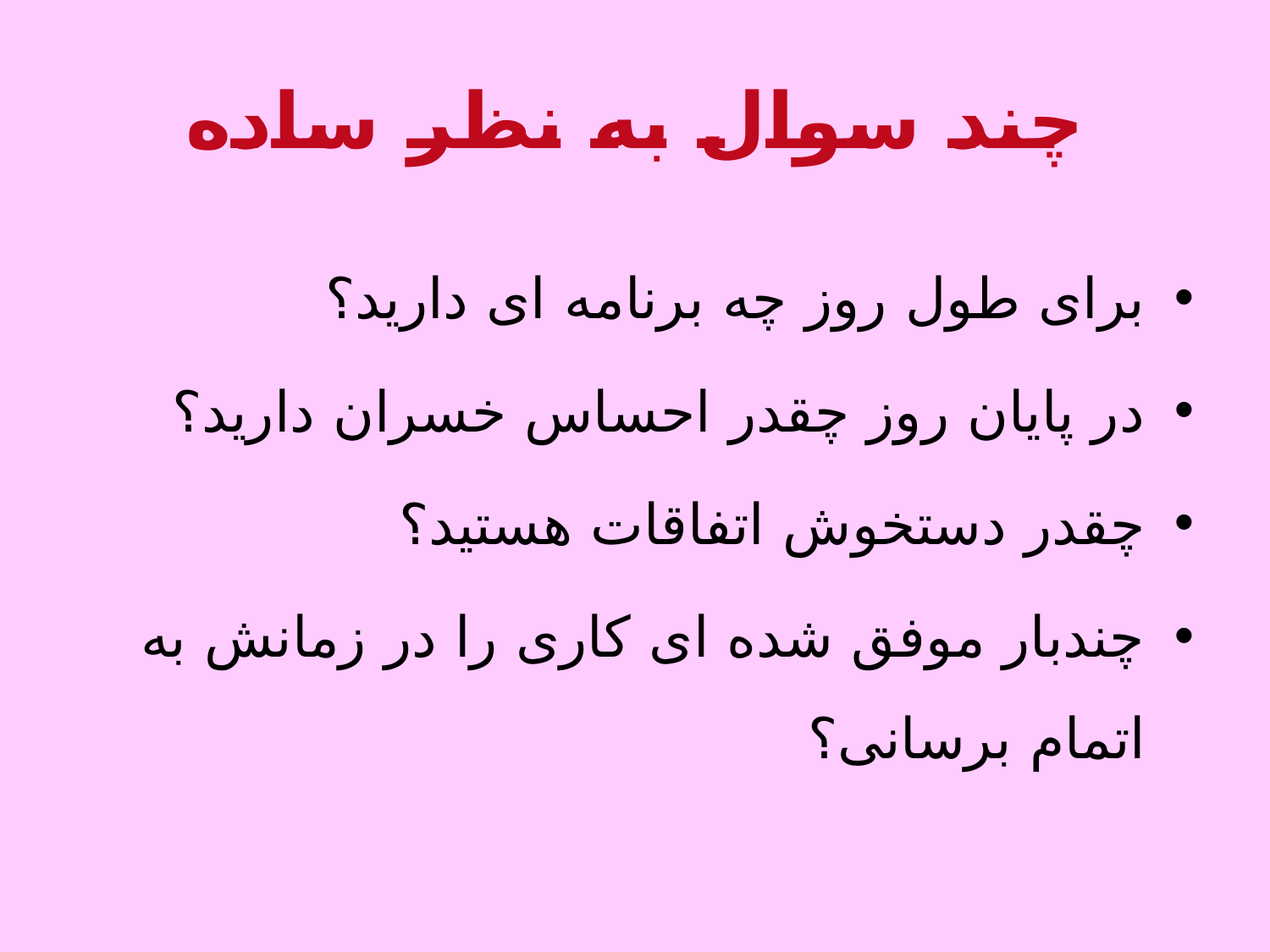

# چند سوال به نظر ساده
برای طول روز چه برنامه ای دارید؟
در پایان روز چقدر احساس خسران دارید؟
چقدر دستخوش اتفاقات هستید؟
چندبار موفق شده ای کاری را در زمانش به اتمام برسانی؟